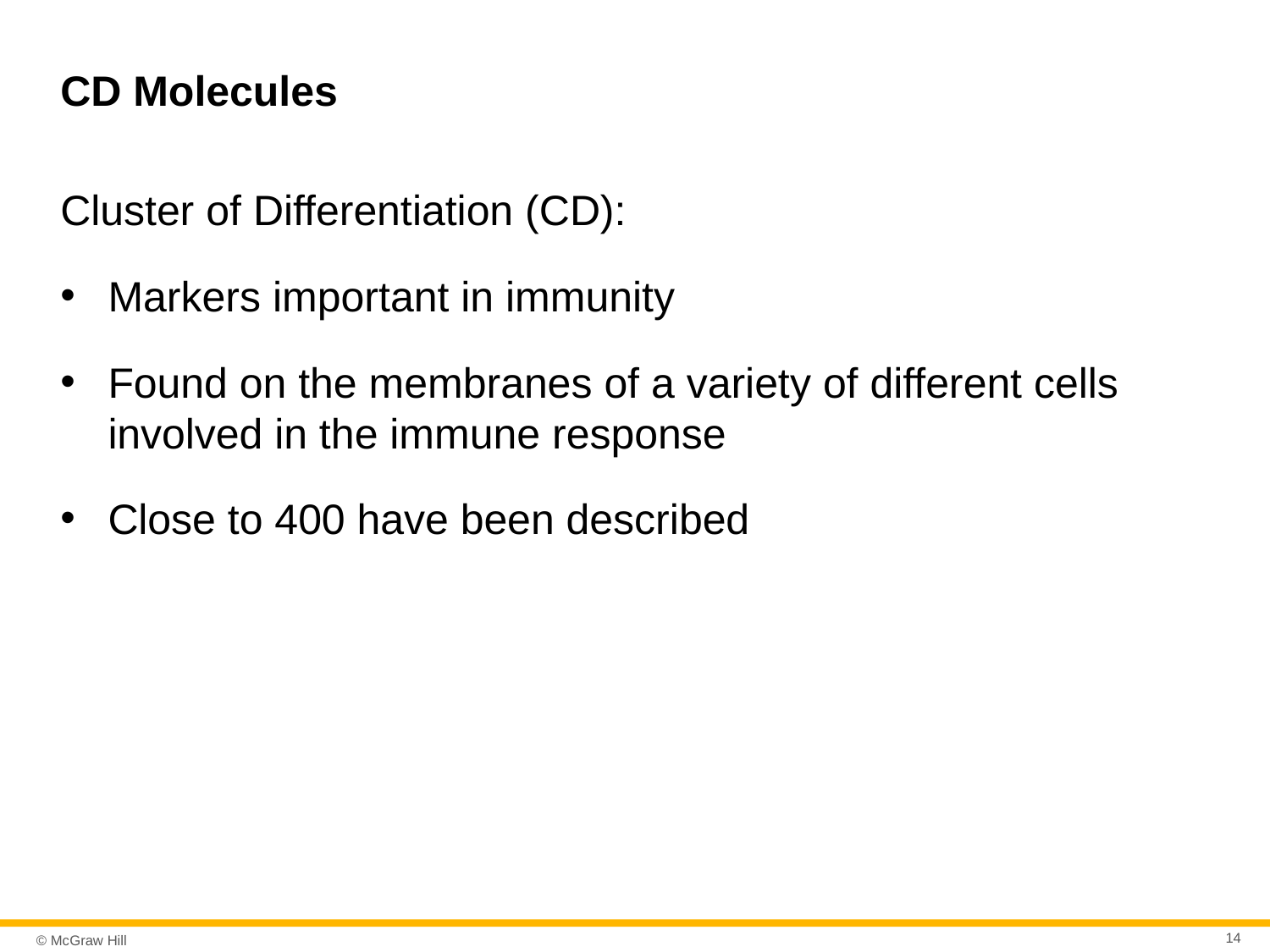

# CD Molecules
Cluster of Differentiation (CD):
Markers important in immunity
Found on the membranes of a variety of different cells involved in the immune response
Close to 400 have been described